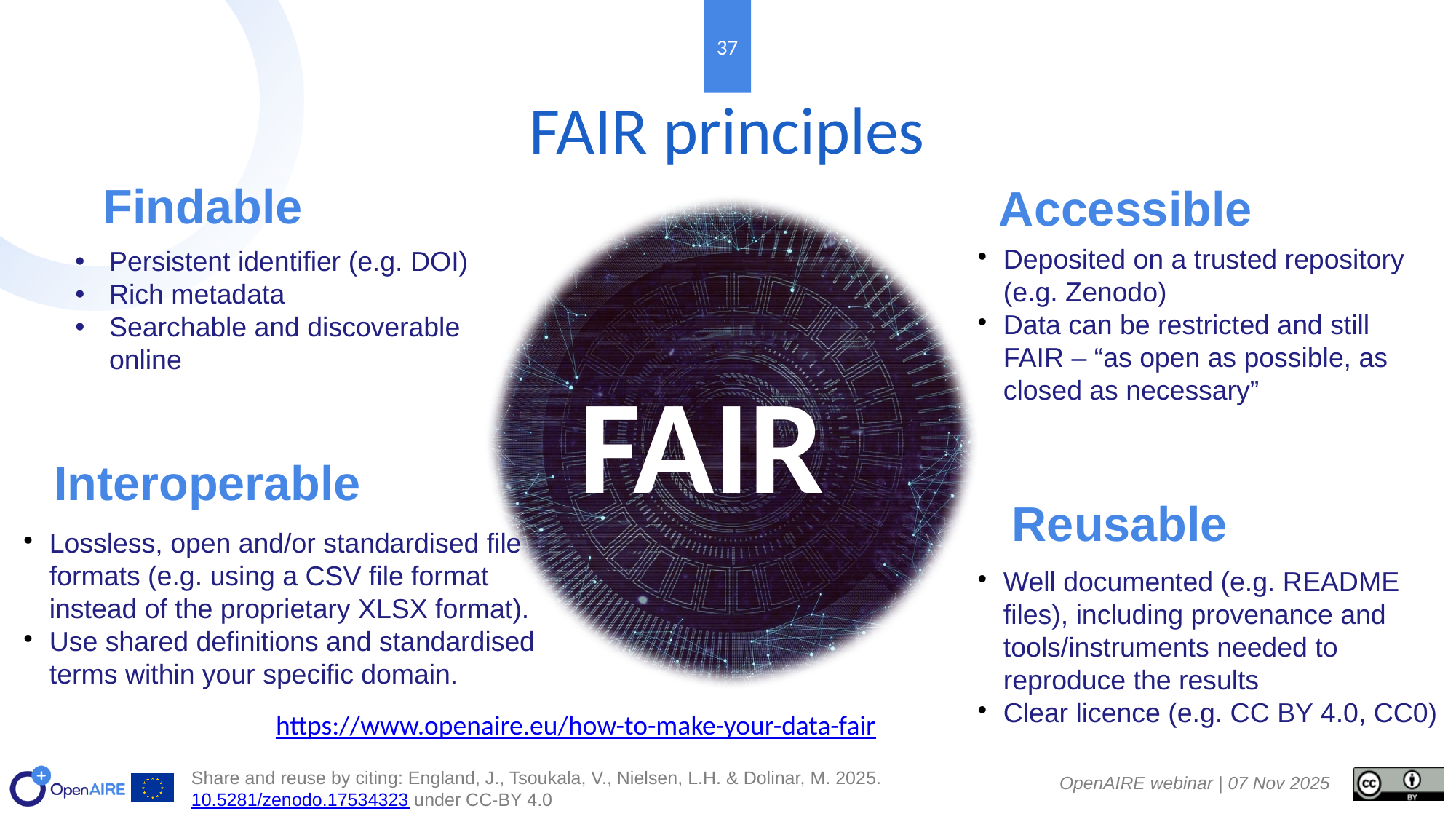

37
# FAIR principles
Findable
Accessible

Deposited on a trusted repository (e.g. Zenodo)​
Data can be restricted and still FAIR – “as open as possible, as closed as necessary”​
Persistent identifier (e.g. DOI)​
Rich metadata​
Searchable and discoverable online
FAIR
Interoperable
Reusable
Lossless, open and/or standardised file formats (e.g. using a CSV file format instead of the proprietary XLSX format).
Use shared definitions and standardised terms within your specific domain.
Well documented (e.g. README files), including provenance and tools/instruments needed to reproduce the results
Clear licence (e.g. CC BY 4.0, CC0)
https://www.openaire.eu/how-to-make-your-data-fair